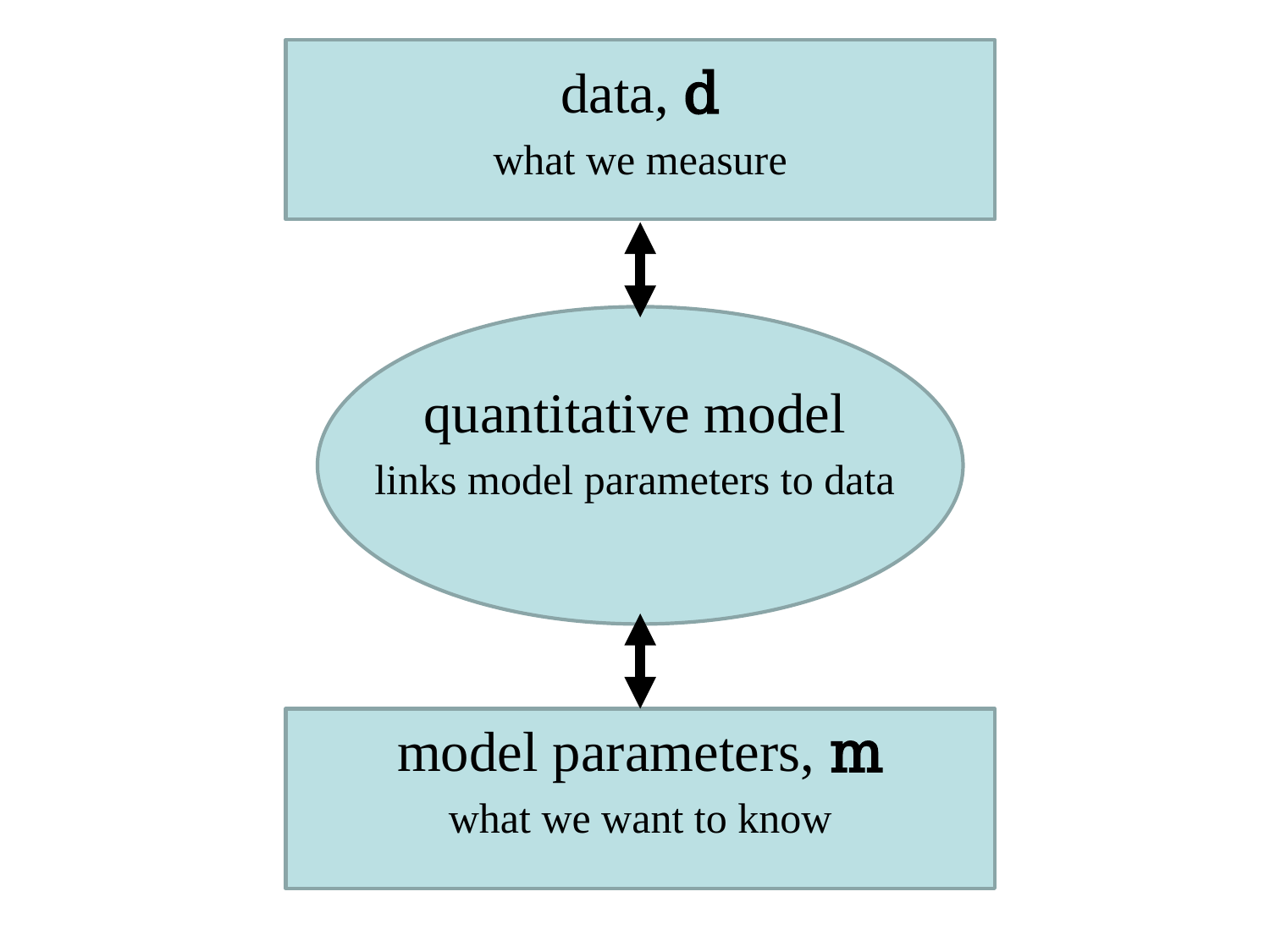

data, d
what we measure

quantitative model
links model parameters to data

model parameters, m
what we want to know